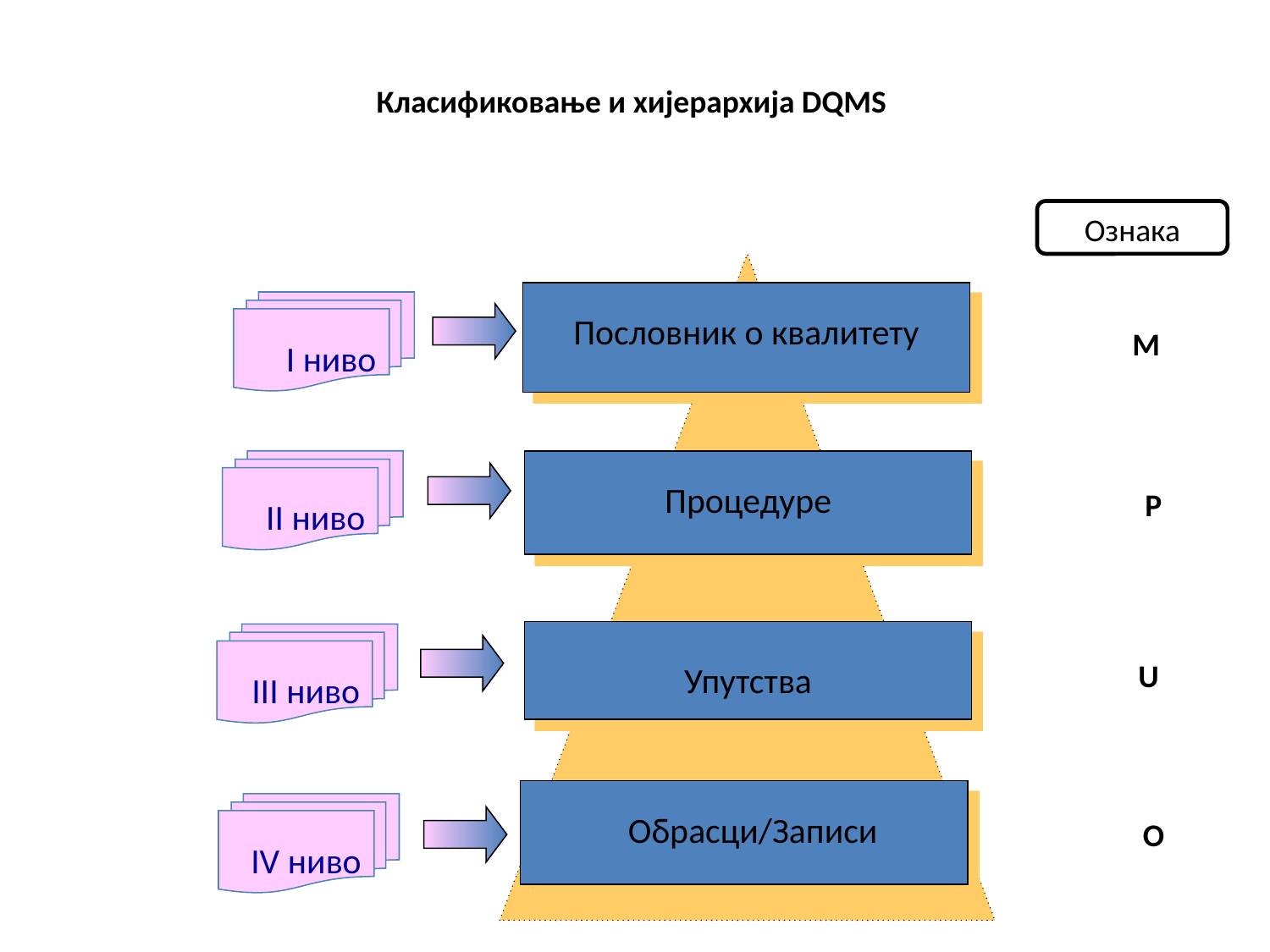

Класификовање и хијерархија DQMS
Ознака
M
P
U
O

Пословник о квалитету
 I ниво

II нивo
Процедуре

Упутства
III ниво

   Обрасци/Записи
IV ниво